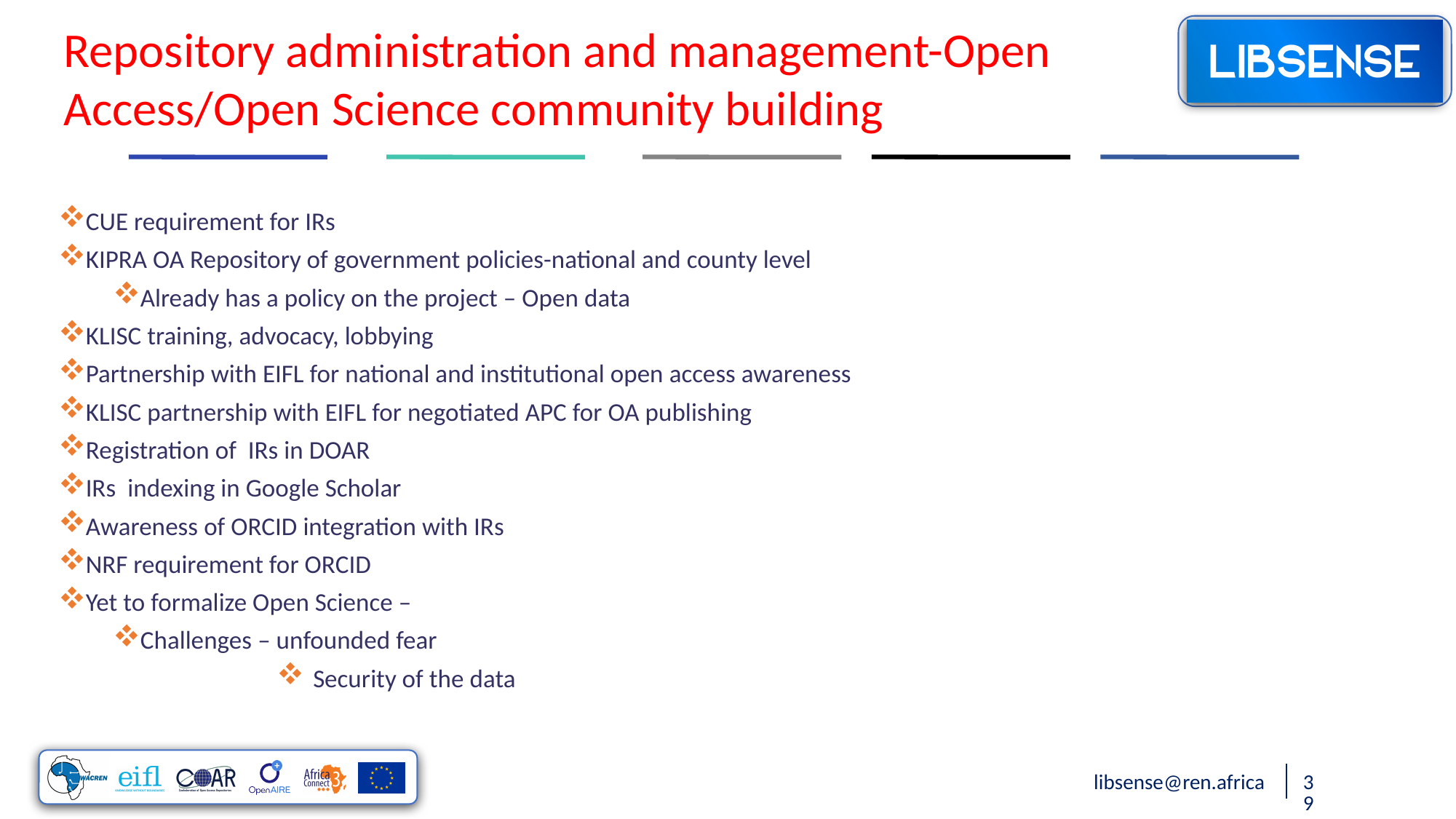

Repository administration and management-Open Access/Open Science community building
CUE requirement for IRs
KIPRA OA Repository of government policies-national and county level
Already has a policy on the project – Open data
KLISC training, advocacy, lobbying
Partnership with EIFL for national and institutional open access awareness
KLISC partnership with EIFL for negotiated APC for OA publishing
Registration of  IRs in DOAR
IRs  indexing in Google Scholar
Awareness of ORCID integration with IRs
NRF requirement for ORCID
Yet to formalize Open Science –
Challenges – unfounded fear
Security of the data

libsense@ren.africa
39